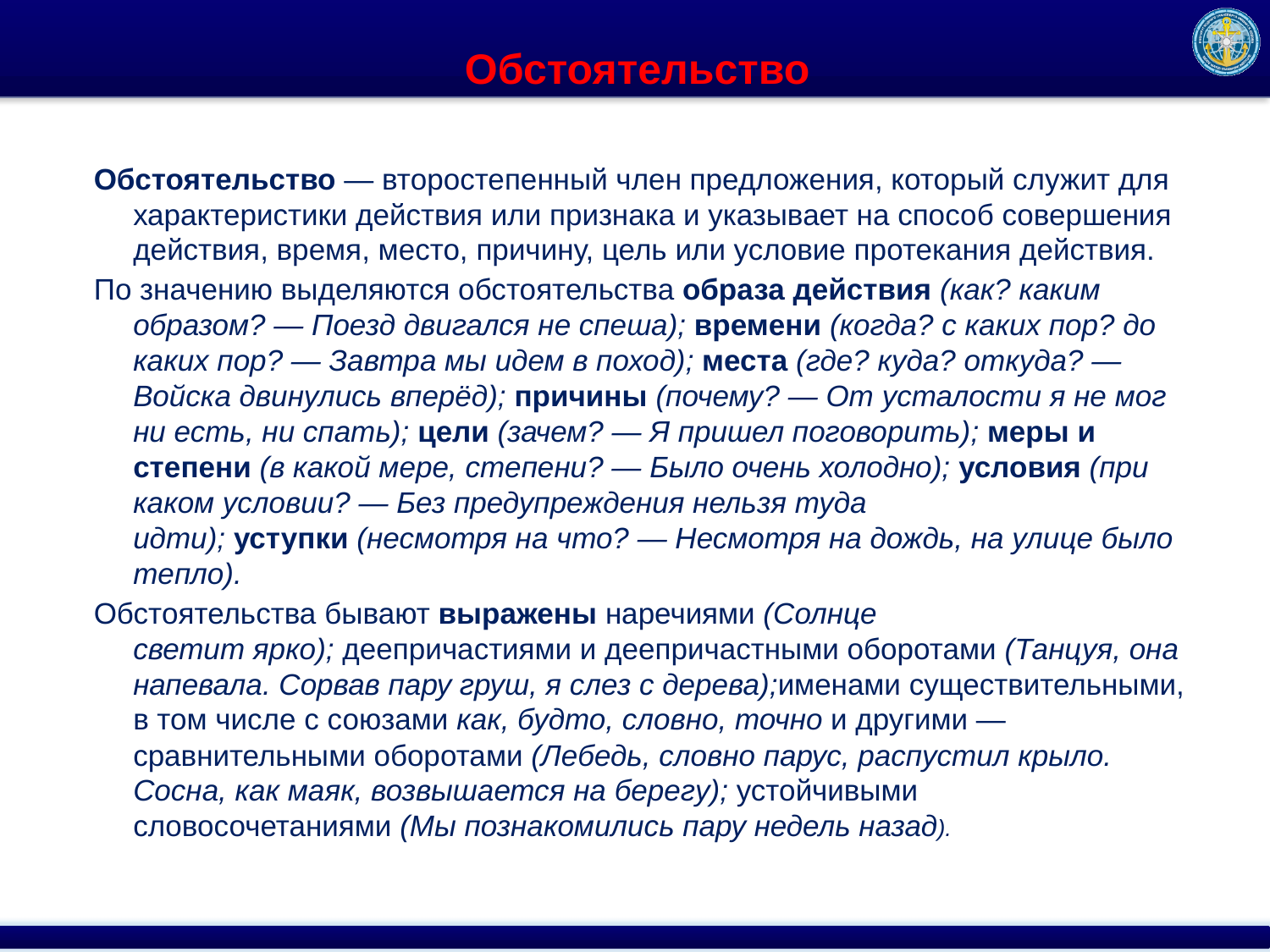

# Обстоятельство

Обстоятельство — второстепенный член предложения, который служит для характеристики действия или признака и указывает на способ совершения действия, время, место, причину, цель или условие протекания действия.
По значению выделяются обстоятельства образа действия (как? каким образом? — Поезд двигался не спеша); времени (когда? с каких пор? до каких пор? — Завтра мы идем в поход); места (где? куда? откуда? — Войска двинулись вперёд); причины (почему? — От усталости я не мог ни есть, ни спать); цели (зачем? — Я пришел поговорить); меры и степени (в какой мере, степени? — Было очень холодно); условия (при каком условии? — Без предупреждения нельзя туда идти); уступки (несмотря на что? — Несмотря на дождь, на улице было тепло).
Обстоятельства бывают выражены наречиями (Солнце светит ярко); деепричастиями и деепричастными оборотами (Танцуя, она напевала. Сорвав пару груш, я слез с дерева);именами существительными, в том числе с союзами как, будто, словно, точно и другими — сравнительными оборотами (Лебедь, словно парус, распустил крыло. Сосна, как маяк, возвышается на берегу); устойчивыми словосочетаниями (Мы познакомились пару недель назад).